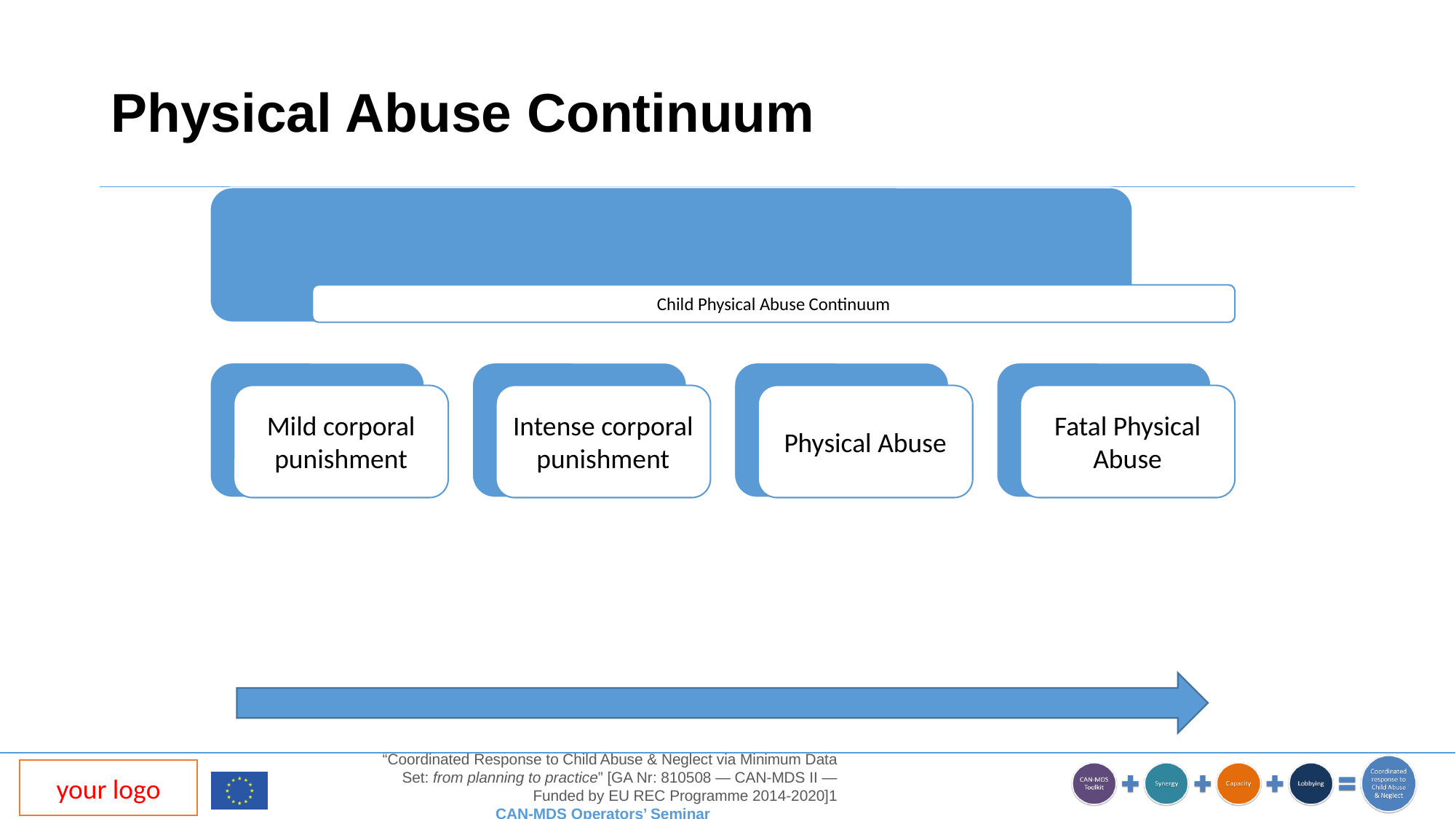

# Physical Abuse Continuum
Child Physical Abuse Continuum
Mild corporal punishment
Intense corporal punishment
Fatal Physical Abuse
Physical Abuse